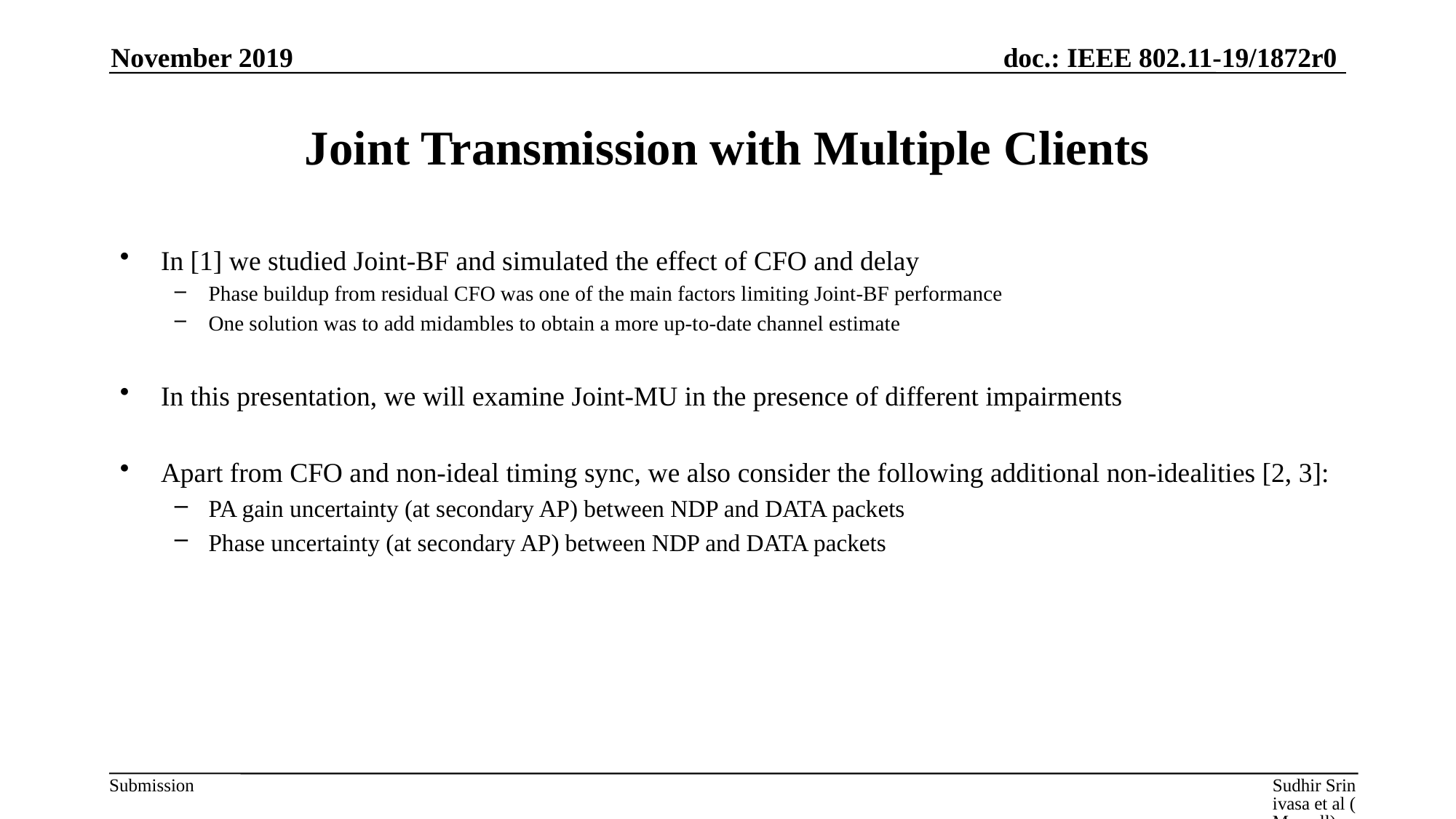

November 2019
# Joint Transmission with Multiple Clients
In [1] we studied Joint-BF and simulated the effect of CFO and delay
Phase buildup from residual CFO was one of the main factors limiting Joint-BF performance
One solution was to add midambles to obtain a more up-to-date channel estimate

In this presentation, we will examine Joint-MU in the presence of different impairments

Apart from CFO and non-ideal timing sync, we also consider the following additional non-idealities [2, 3]:
PA gain uncertainty (at secondary AP) between NDP and DATA packets
Phase uncertainty (at secondary AP) between NDP and DATA packets

Sudhir Srinivasa et al (Marvell)